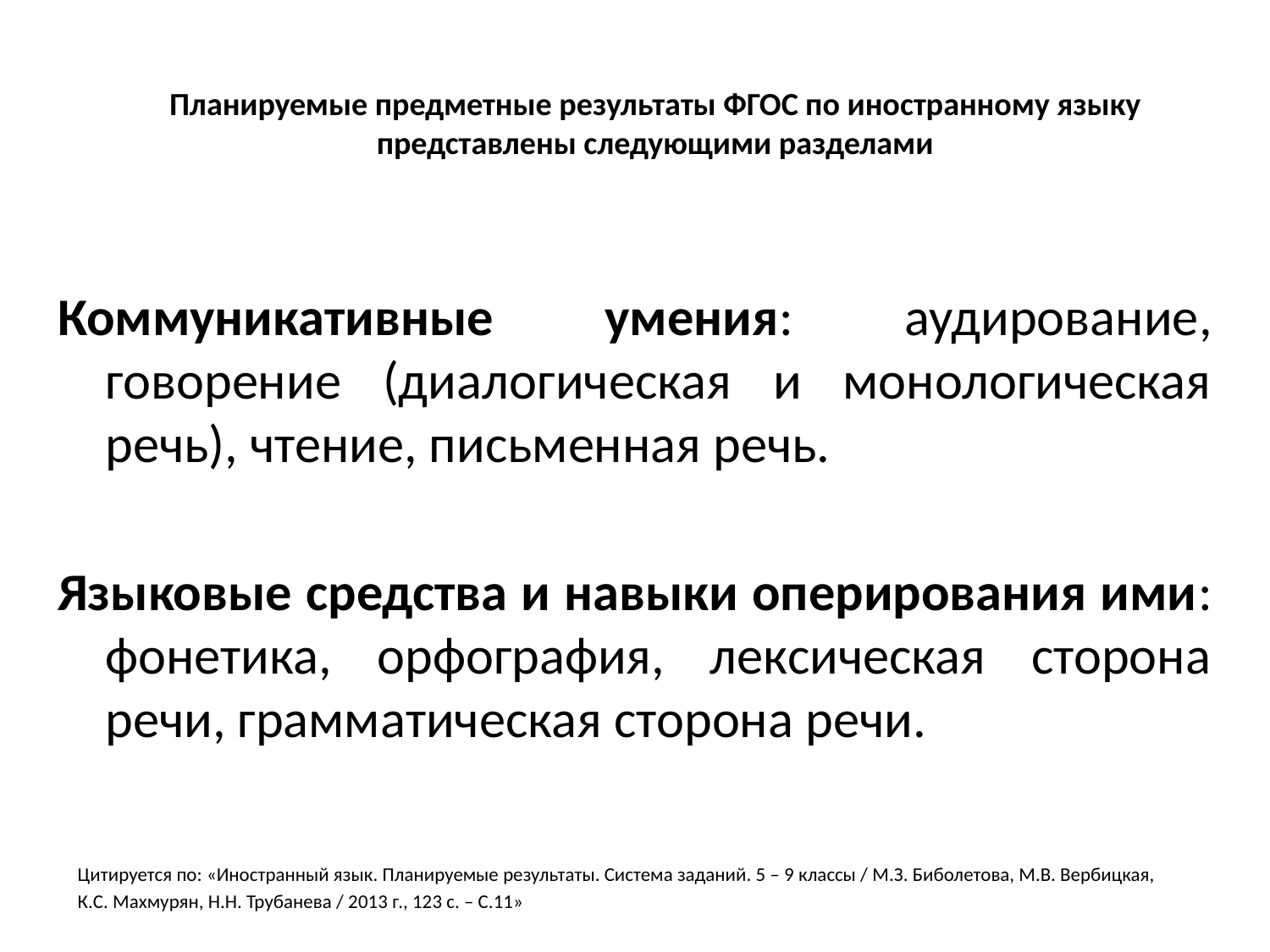

# Планируемые предметные результаты ФГОС по иностранному языку представлены следующими разделами
Коммуникативные умения: аудирование, говорение (диалогическая и монологическая речь), чтение, письменная речь.

Языковые средства и навыки оперирования ими: фонетика, орфография, лексическая сторона речи, грамматическая сторона речи.
Цитируется по: «Иностранный язык. Планируемые результаты. Система заданий. 5 – 9 классы / М.З. Биболетова, М.В. Вербицкая,
К.С. Махмурян, Н.Н. Трубанева / 2013 г., 123 с. – С.11»